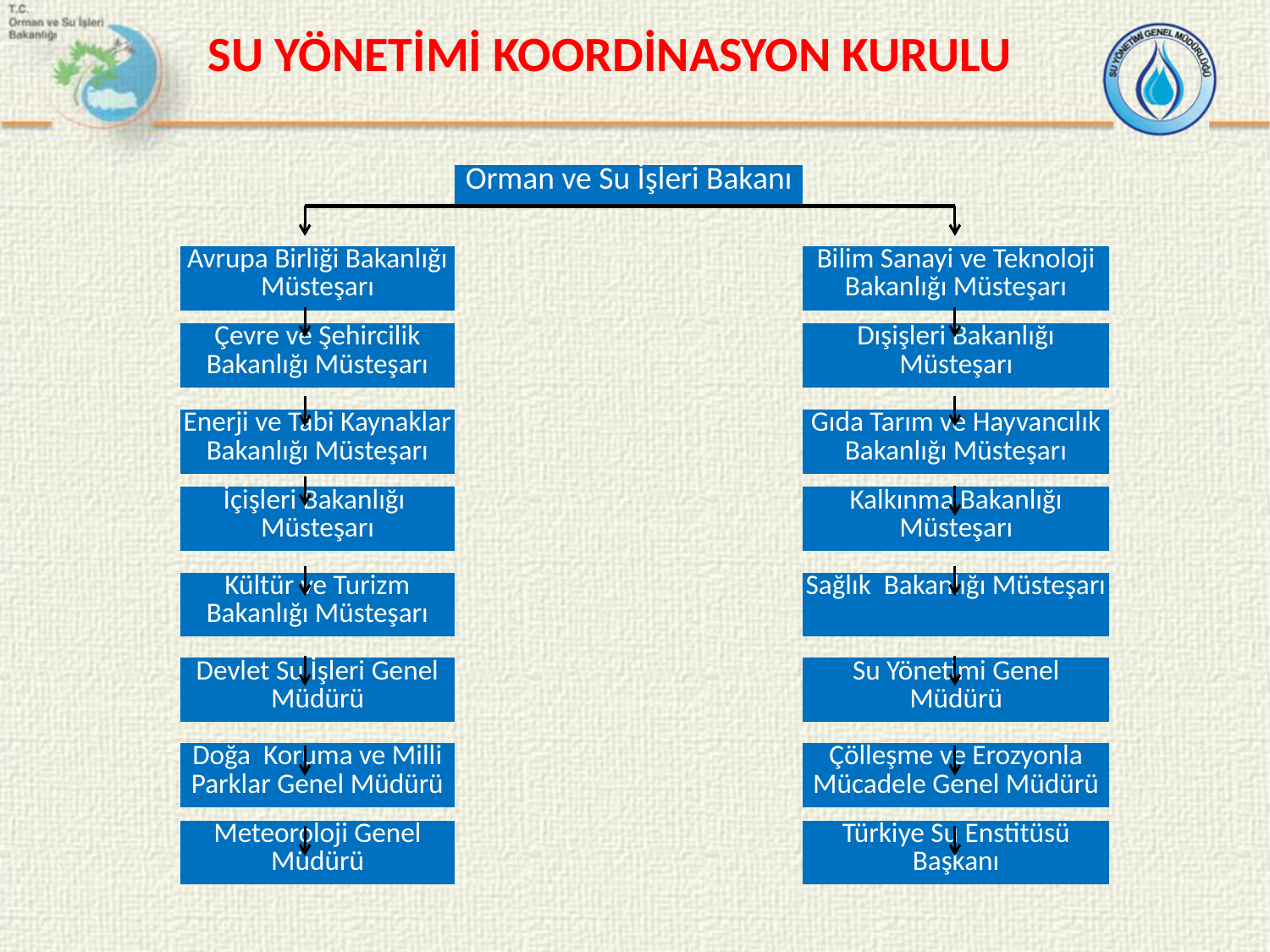

SU YÖNETİMİ KOORDİNASYON KURULU
|  |  | Orman ve Su İşleri Bakanı |  |  |  |
| --- | --- | --- | --- | --- | --- |
|  |  |  |  |  |  |
|  | Avrupa Birliği Bakanlığı Müsteşarı |  |  | Bilim Sanayi ve Teknoloji Bakanlığı Müsteşarı |  |
|  |  |  |  |  |  |
|  | Çevre ve Şehircilik Bakanlığı Müsteşarı |  |  | Dışişleri Bakanlığı Müsteşarı |  |
|  |  |  |  |  |  |
|  | Enerji ve Tabi Kaynaklar Bakanlığı Müsteşarı |  |  | Gıda Tarım ve Hayvancılık Bakanlığı Müsteşarı |  |
|  |  |  |  |  |  |
|  | İçişleri Bakanlığı Müsteşarı |  |  | Kalkınma Bakanlığı Müsteşarı |  |
|  |  |  |  |  |  |
|  | Kültür ve Turizm Bakanlığı Müsteşarı |  |  | Sağlık Bakanlığı Müsteşarı |  |
|  |  |  |  |  |  |
|  | Devlet Su İşleri Genel Müdürü |  |  | Su Yönetimi Genel Müdürü |  |
|  |  |  |  |  |  |
|  | Doğa Koruma ve Milli Parklar Genel Müdürü |  |  | Çölleşme ve Erozyonla Mücadele Genel Müdürü |  |
|  |  |  |  |  |  |
|  | Meteoroloji Genel Müdürü |  |  | Türkiye Su Enstitüsü Başkanı |  |
|  |  |  |  |  |  |